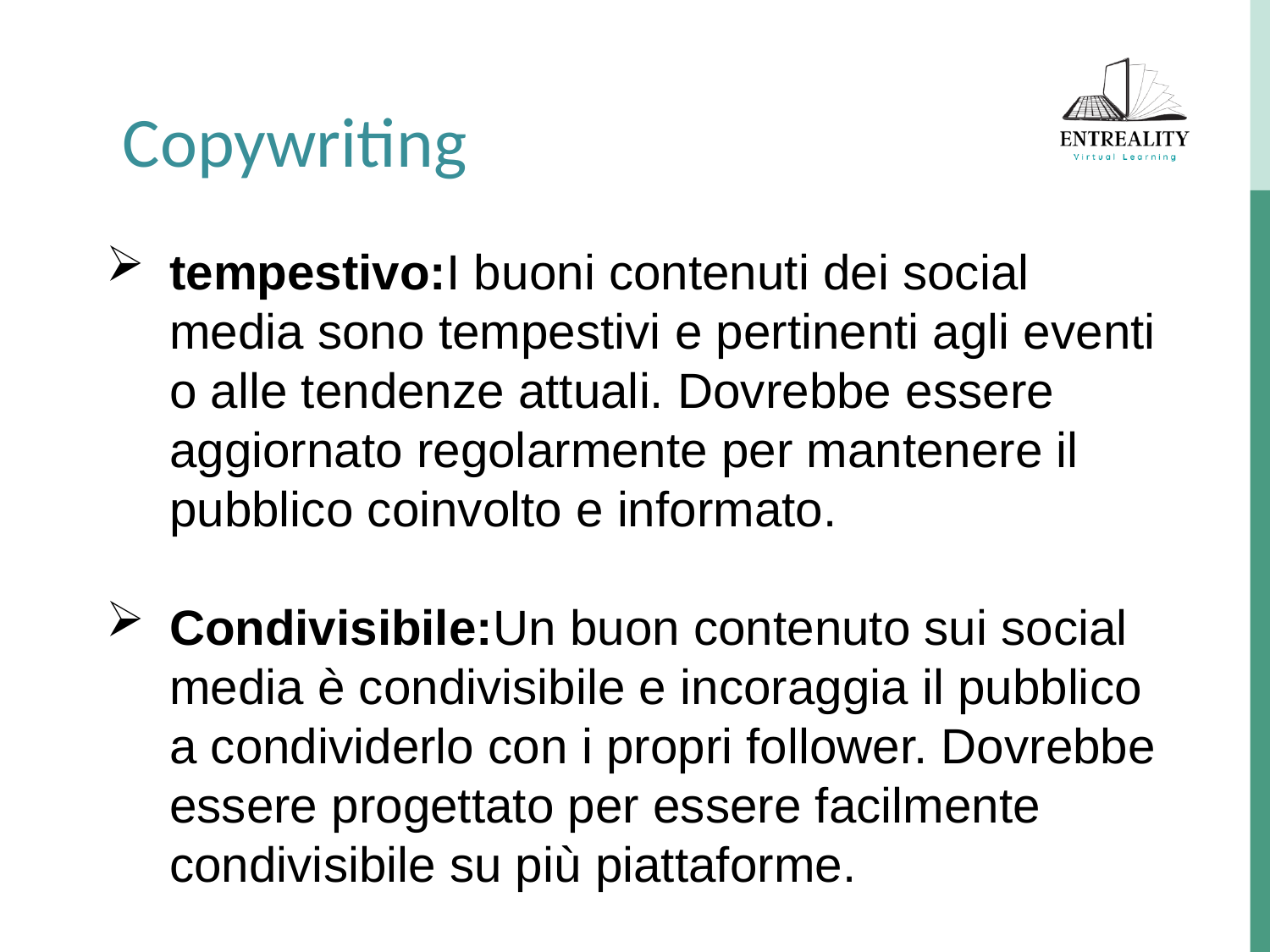

Copywriting
tempestivo:I buoni contenuti dei social media sono tempestivi e pertinenti agli eventi o alle tendenze attuali. Dovrebbe essere aggiornato regolarmente per mantenere il pubblico coinvolto e informato.

Condivisibile:Un buon contenuto sui social media è condivisibile e incoraggia il pubblico a condividerlo con i propri follower. Dovrebbe essere progettato per essere facilmente condivisibile su più piattaforme.